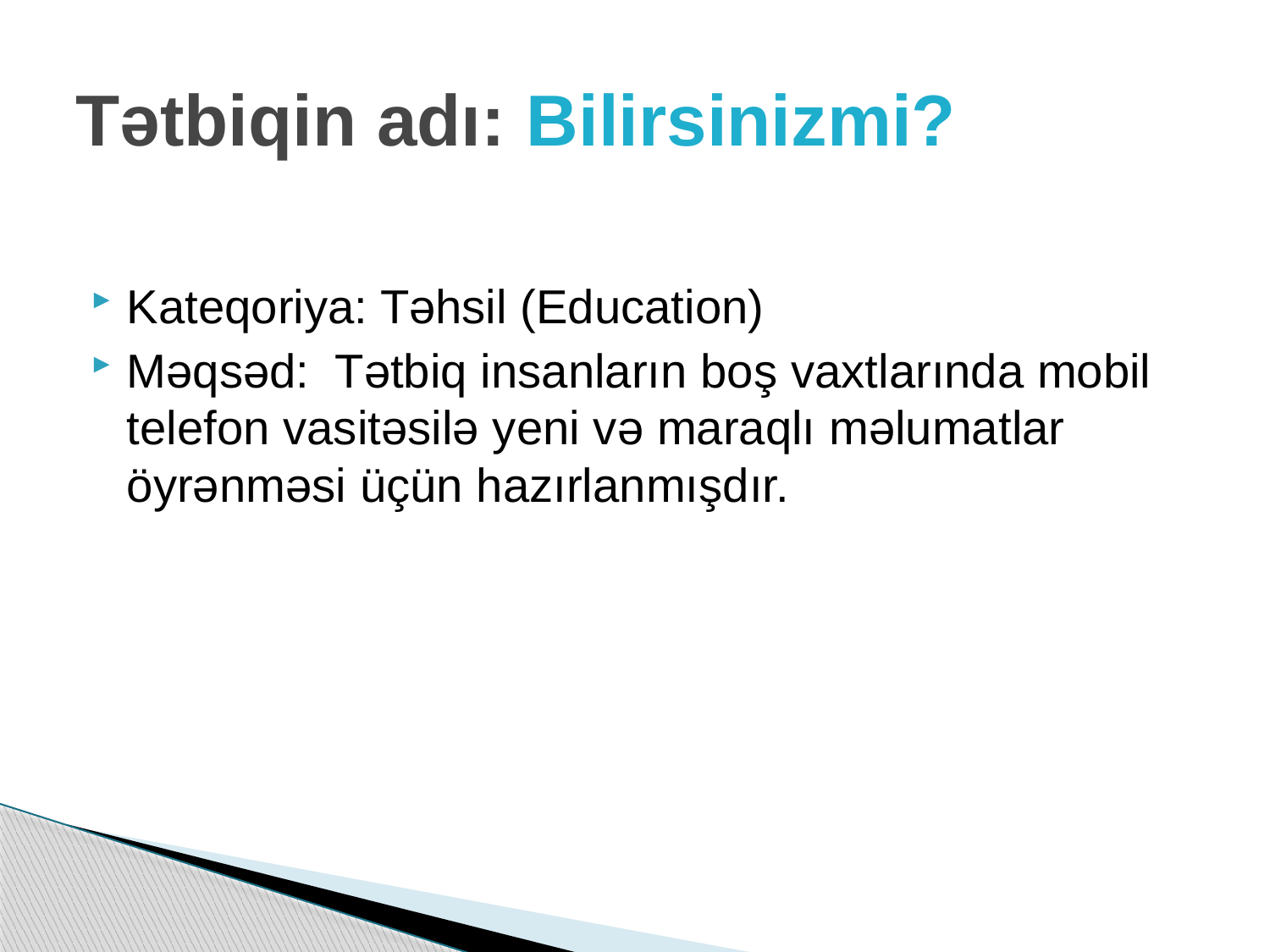

# Tətbiqin adı: Bilirsinizmi?

Kateqoriya: Təhsil (Education)
Məqsəd:  Tətbiq insanların boş vaxtlarında mobil telefon vasitəsilə yeni və maraqlı məlumatlar öyrənməsi üçün hazırlanmışdır.